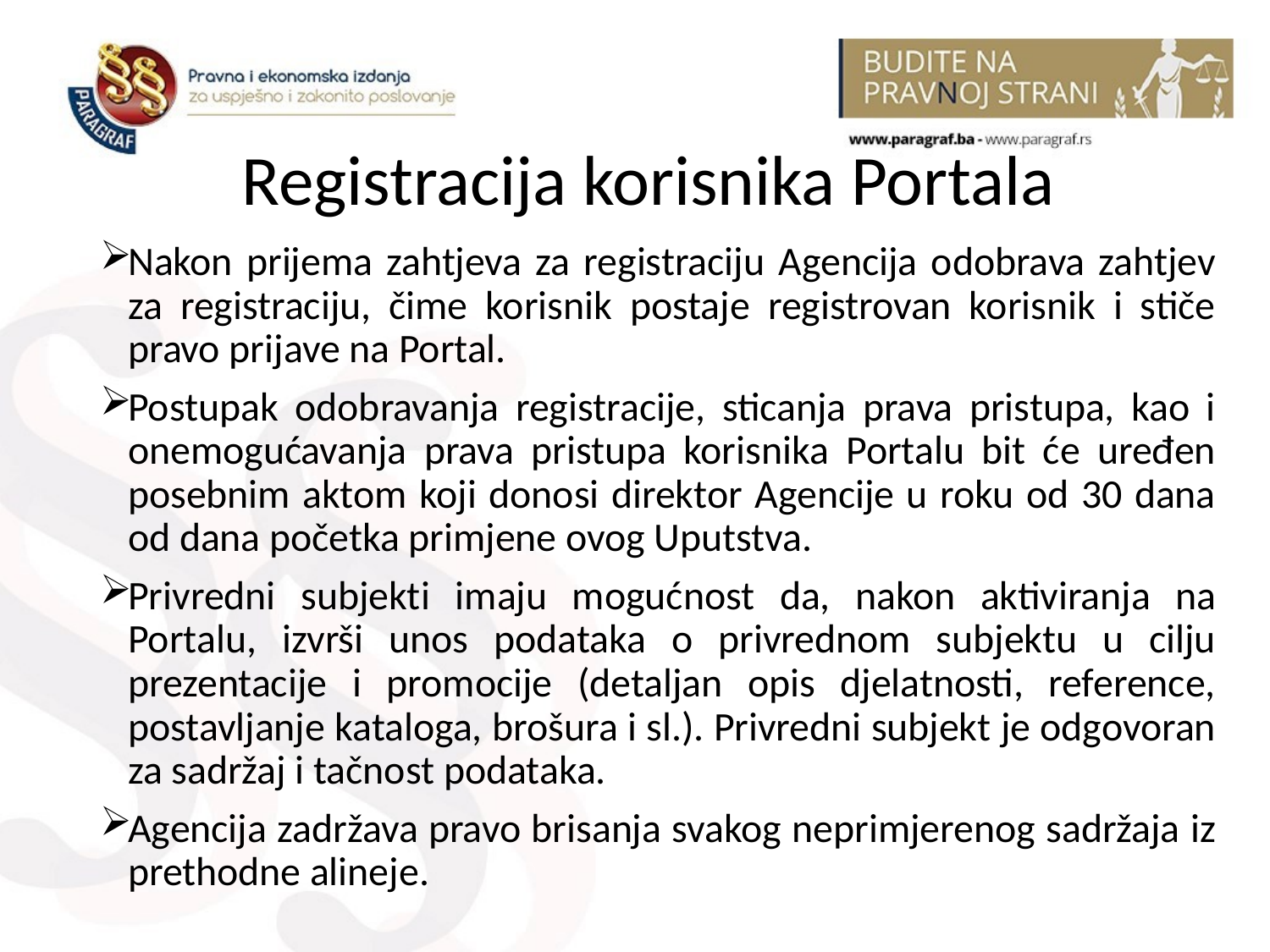

# Registracija korisnika Portala
Nakon prijema zahtjeva za registraciju Agencija odobrava zahtjev za registraciju, čime korisnik postaje registrovan korisnik i stiče pravo prijave na Portal.
Postupak odobravanja registracije, sticanja prava pristupa, kao i onemogućavanja prava pristupa korisnika Portalu bit će uređen posebnim aktom koji donosi direktor Agencije u roku od 30 dana od dana početka primjene ovog Uputstva.
Privredni subjekti imaju mogućnost da, nakon aktiviranja na Portalu, izvrši unos podataka o privrednom subjektu u cilju prezentacije i promocije (detaljan opis djelatnosti, reference, postavljanje kataloga, brošura i sl.). Privredni subjekt je odgovoran za sadržaj i tačnost podataka.
Agencija zadržava pravo brisanja svakog neprimjerenog sadržaja iz prethodne alineje.